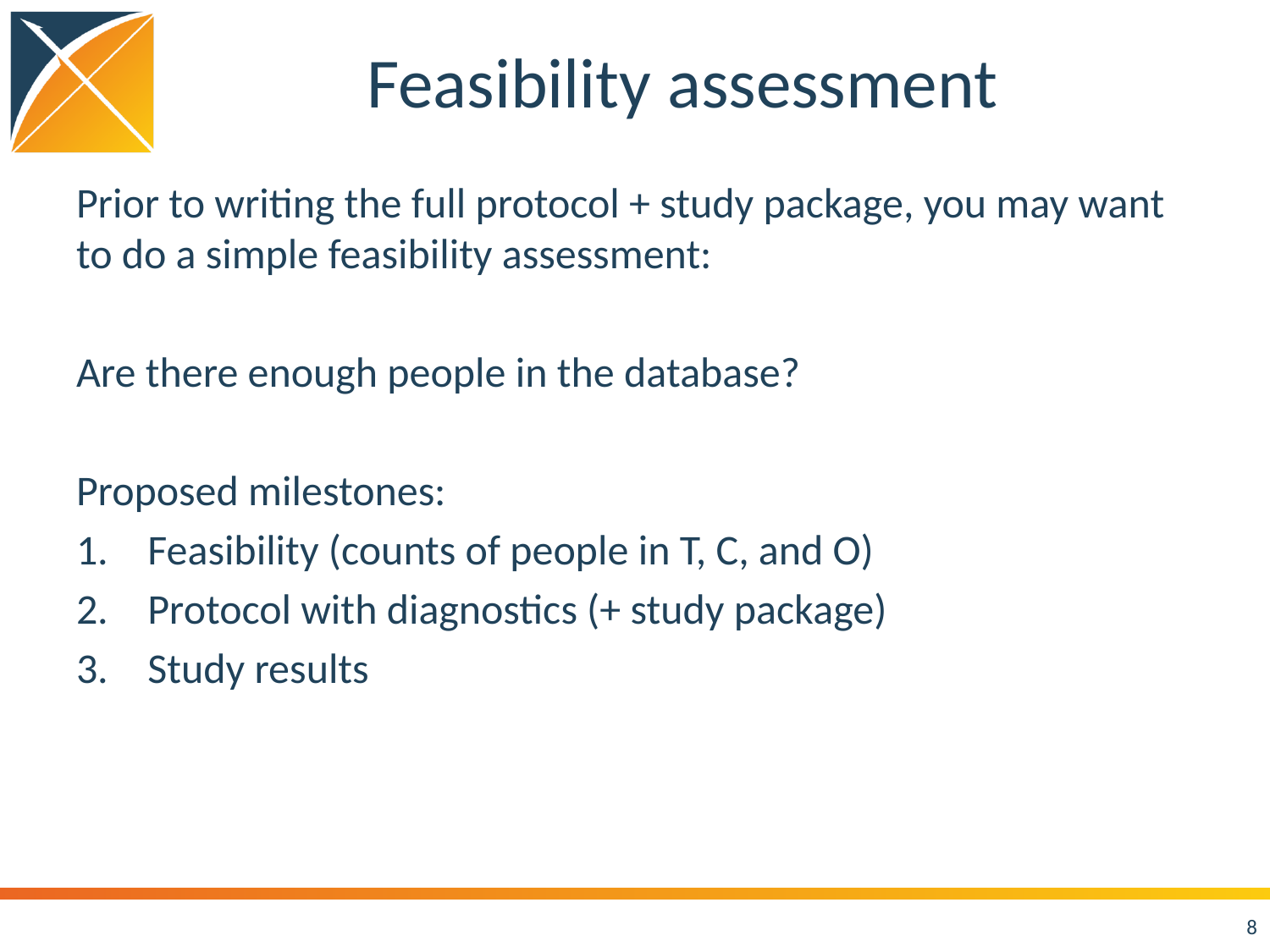

# Feasibility assessment
Prior to writing the full protocol + study package, you may want to do a simple feasibility assessment:

Are there enough people in the database?

Proposed milestones:
Feasibility (counts of people in T, C, and O)
Protocol with diagnostics (+ study package)
Study results

8